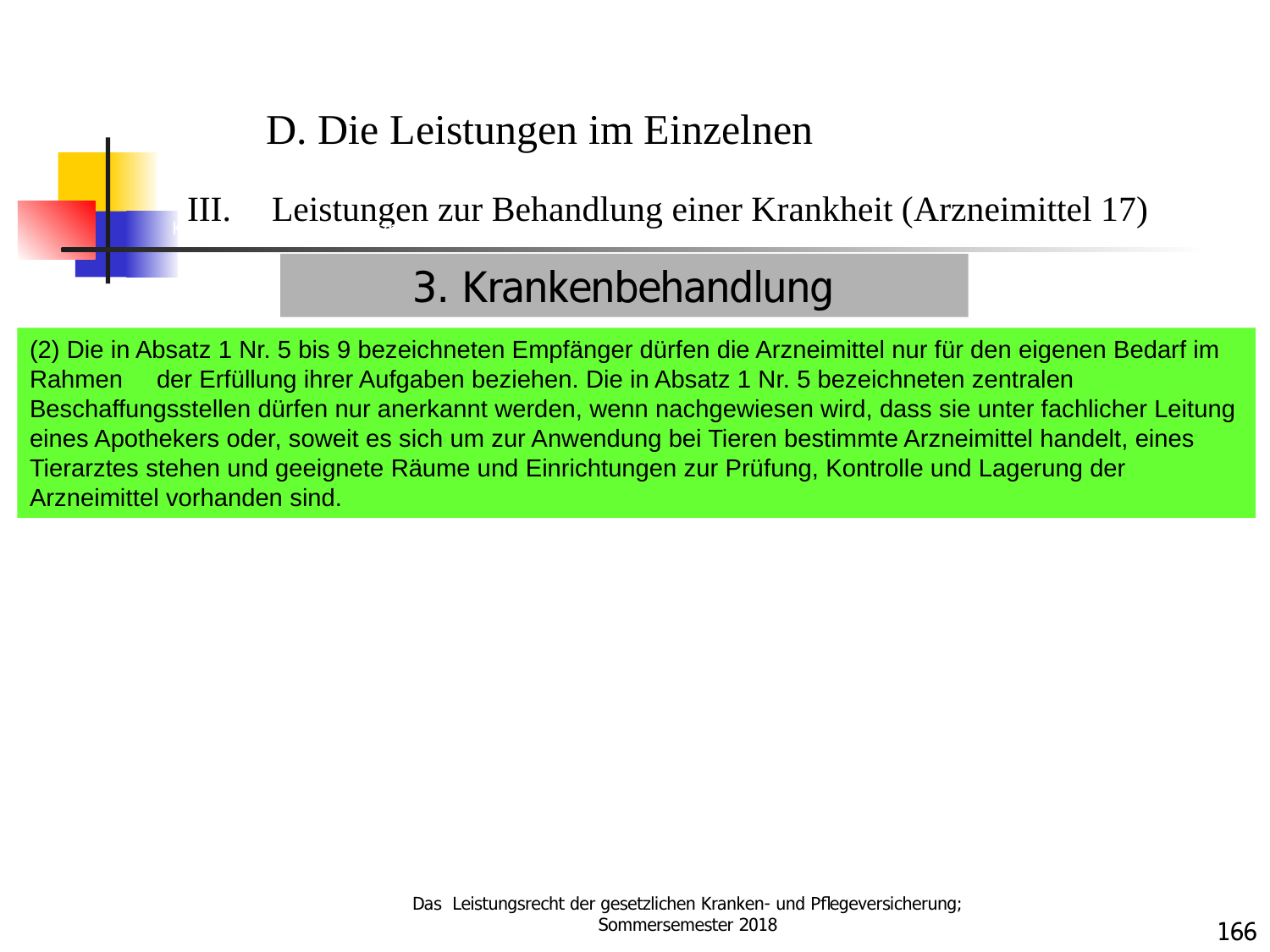

Krankenbehandlung 17 (Arzneimittel)
D. Die Leistungen im Einzelnen

Leistungen zur Behandlung einer Krankheit (Arzneimittel 17)
3. Krankenbehandlung
(2) Die in Absatz 1 Nr. 5 bis 9 bezeichneten Empfänger dürfen die Arzneimittel nur für den eigenen Bedarf im Rahmen 		der Erfüllung ihrer Aufgaben beziehen. Die in Absatz 1 Nr. 5 bezeichneten zentralen Beschaffungsstellen dürfen nur anerkannt werden, wenn nachgewiesen wird, dass sie unter fachlicher Leitung eines Apothekers oder, soweit es sich um zur Anwendung bei Tieren bestimmte Arzneimittel handelt, eines Tierarztes stehen und geeignete Räume und Einrichtungen zur Prüfung, Kontrolle und Lagerung der Arzneimittel vorhanden sind.
Krankheit
Das  Leistungsrecht der gesetzlichen Kranken- und Pflegeversicherung; Sommersemester 2018
166